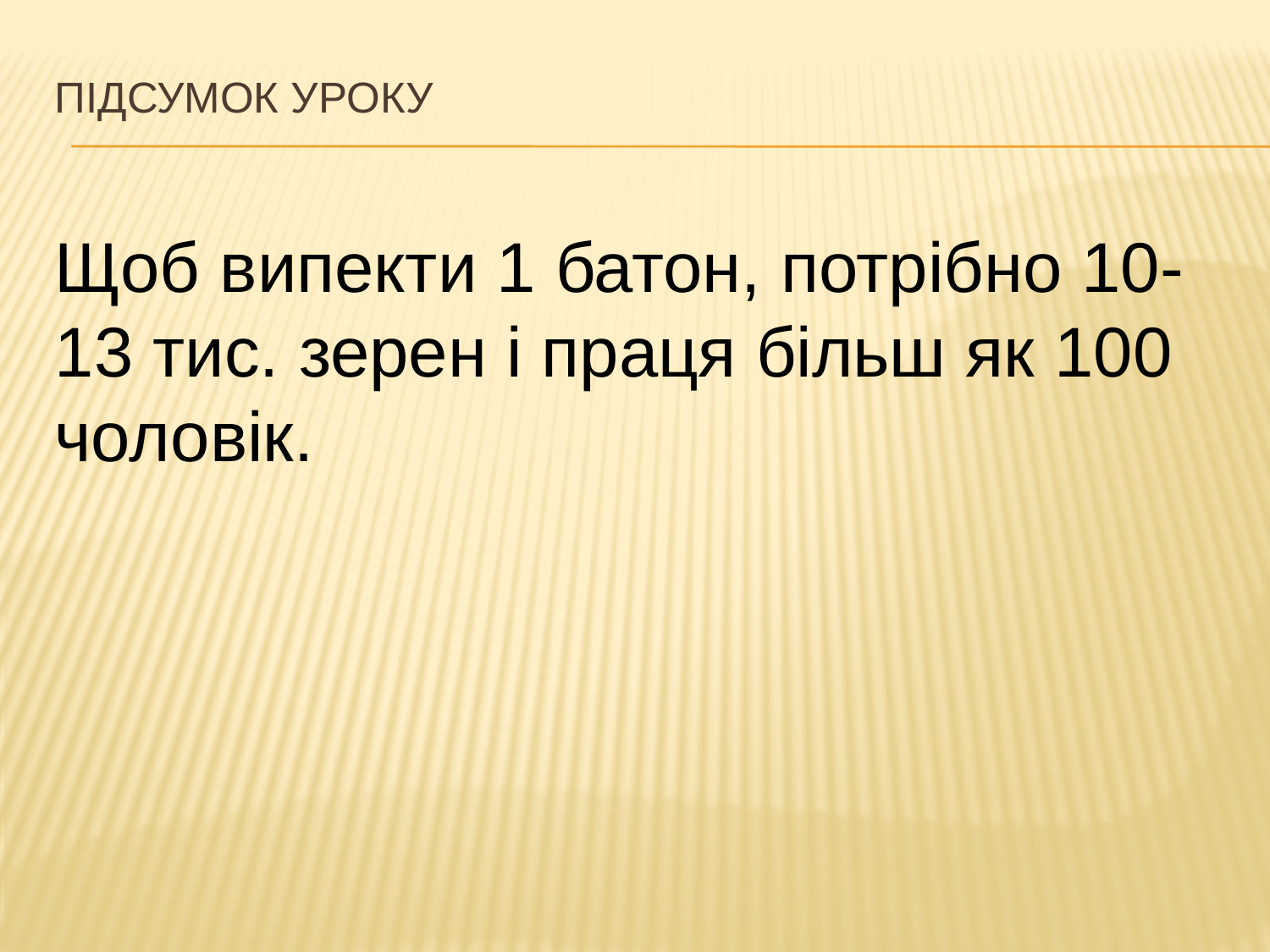

# Підсумок уроку
Щоб випекти 1 батон, потрібно 10-13 тис. зерен і праця більш як 100 чоловік.